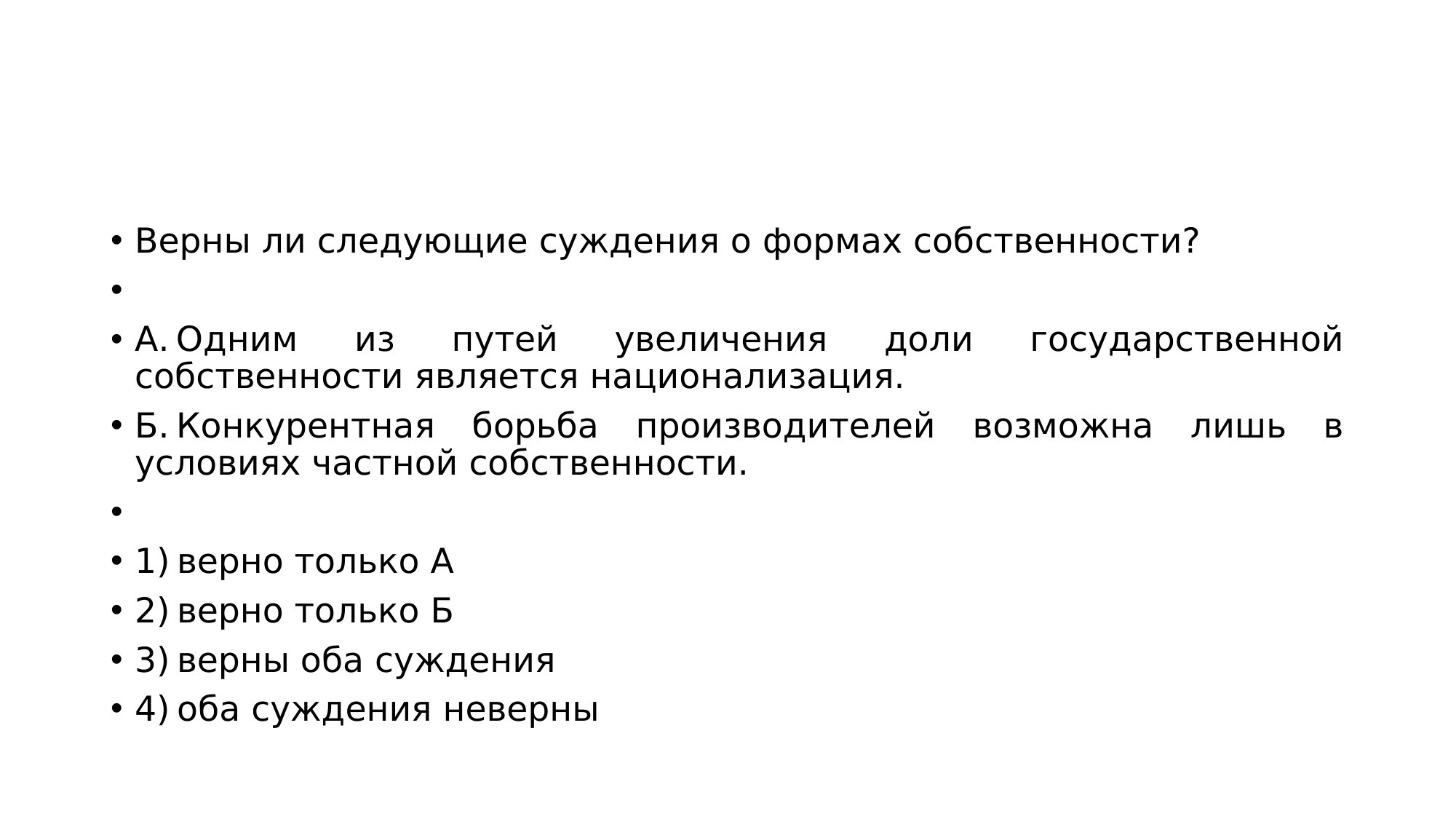

#
Верны ли следующие суждения о формах собственности?

А. Одним из путей увеличения доли государственной собственности является национализация.
Б. Конкурентная борьба производителей возможна лишь в условиях частной собственности.

1) верно только А
2) верно только Б
3) верны оба суждения
4) оба суждения неверны